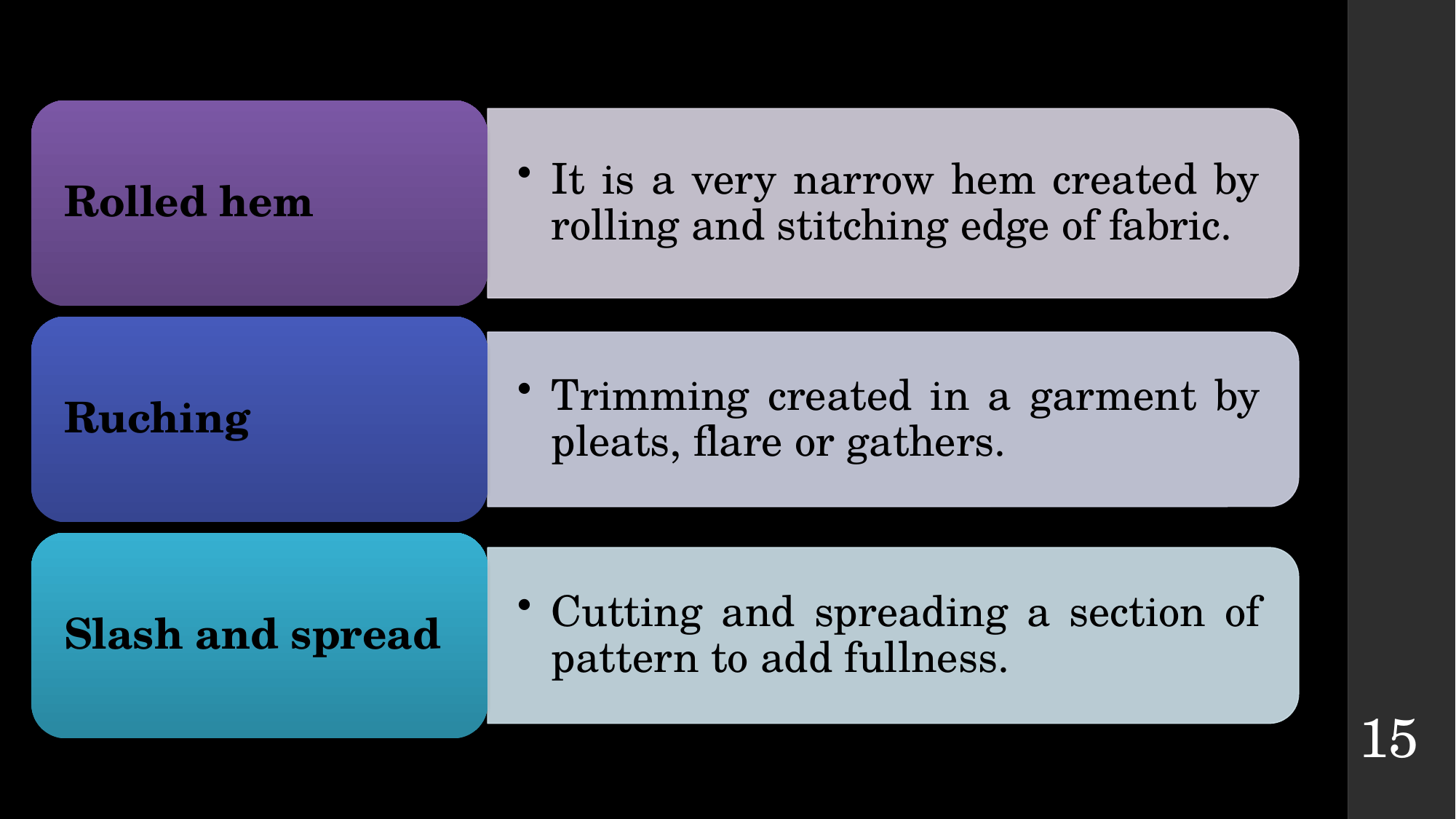

It is a very narrow hem created by rolling and stitching edge of fabric.
Rolled hem
Trimming created in a garment by pleats, flare or gathers.
Ruching
Cutting and spreading a section of pattern to add fullness.
Slash and spread
15